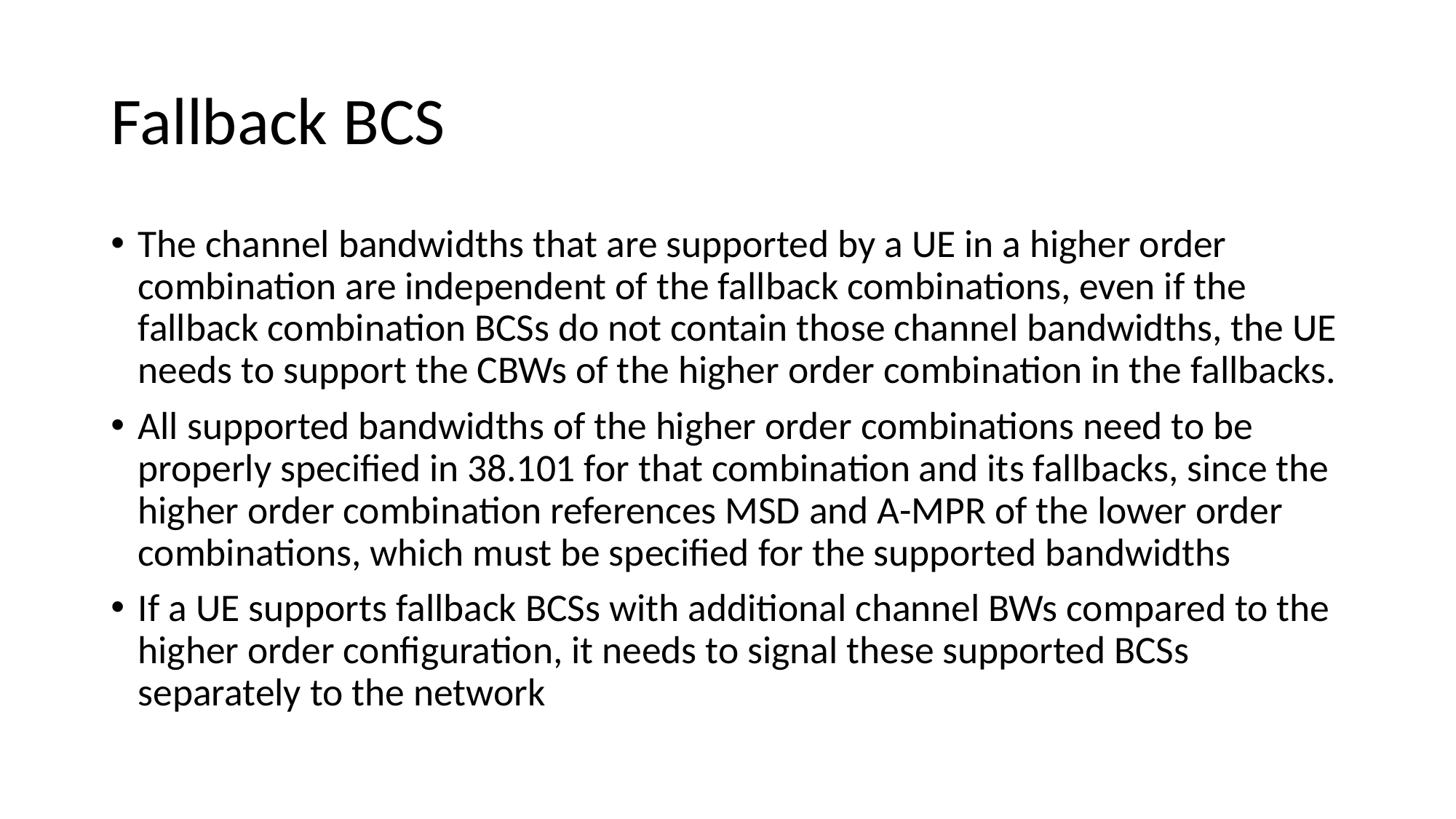

# Fallback BCS
The channel bandwidths that are supported by a UE in a higher order combination are independent of the fallback combinations, even if the fallback combination BCSs do not contain those channel bandwidths, the UE needs to support the CBWs of the higher order combination in the fallbacks.
All supported bandwidths of the higher order combinations need to be properly specified in 38.101 for that combination and its fallbacks, since the higher order combination references MSD and A-MPR of the lower order combinations, which must be specified for the supported bandwidths
If a UE supports fallback BCSs with additional channel BWs compared to the higher order configuration, it needs to signal these supported BCSs separately to the network